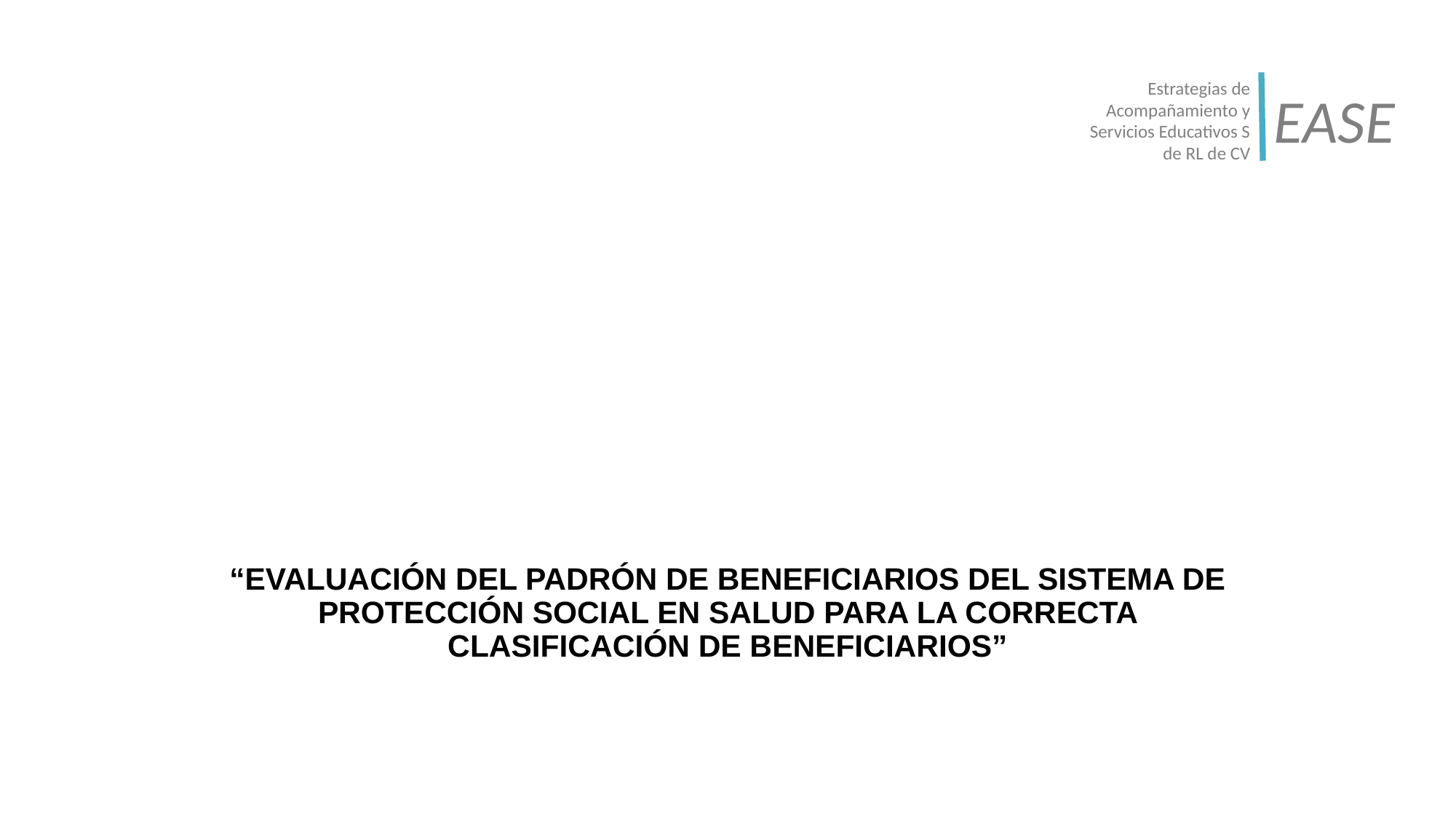

Estrategias de Acompañamiento y Servicios Educativos S de RL de CV

EASE
# “EVALUACIÓN DEL PADRÓN DE BENEFICIARIOS DEL SISTEMA DE PROTECCIÓN SOCIAL EN SALUD PARA LA CORRECTA CLASIFICACIÓN DE BENEFICIARIOS”